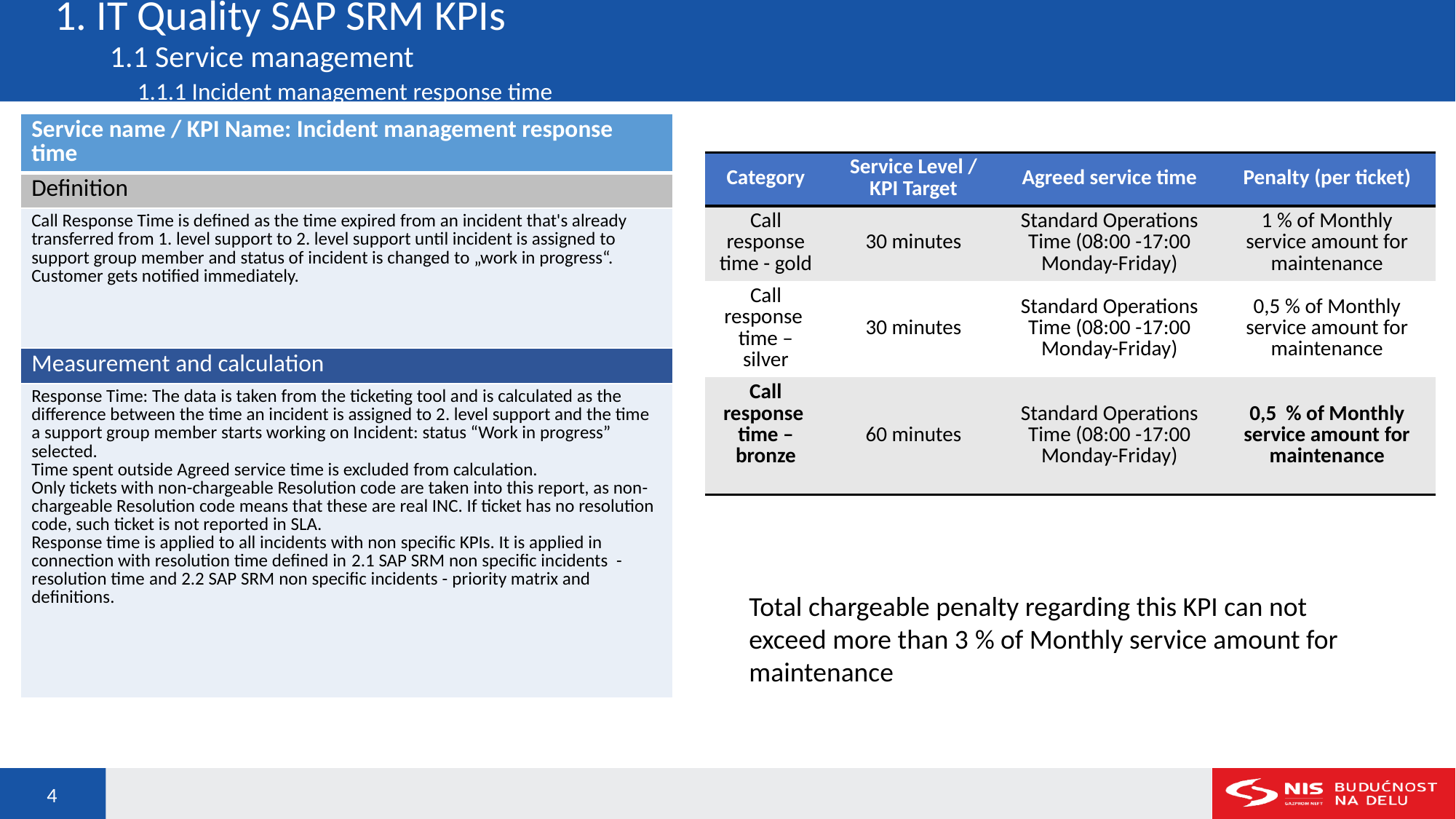

# 1. IT Quality SAP SRM KPIs 1.1 Service management 1.1.1 Incident management response time
| Service name / KPI Name: Incident management response time |
| --- |
| Definition |
| Call Response Time is defined as the time expired from an incident that's already transferred from 1. level support to 2. level support until incident is assigned to support group member and status of incident is changed to „work in progress“. Customer gets notified immediately. |
| Measurement and calculation |
| Response Time: The data is taken from the ticketing tool and is calculated as the difference between the time an incident is assigned to 2. level support and the time a support group member starts working on Incident: status “Work in progress” selected. Time spent outside Agreed service time is excluded from calculation. Only tickets with non-chargeable Resolution code are taken into this report, as non-chargeable Resolution code means that these are real INC. If ticket has no resolution code, such ticket is not reported in SLA. Response time is applied to all incidents with non specific KPIs. It is applied in connection with resolution time defined in 2.1 SAP SRM non specific incidents - resolution time and 2.2 SAP SRM non specific incidents - priority matrix and definitions. |
| Category | Service Level / KPI Target | Agreed service time | Penalty (per ticket) |
| --- | --- | --- | --- |
| Call response time - gold | 30 minutes | Standard Operations Time (08:00 -17:00 Monday-Friday) | 1 % of Monthly service amount for maintenance |
| Call response time – silver | 30 minutes | Standard Operations Time (08:00 -17:00 Monday-Friday) | 0,5 % of Monthly service amount for maintenance |
| Call response time – bronze | 60 minutes | Standard Operations Time (08:00 -17:00 Monday-Friday) | 0,5 % of Monthly service amount for maintenance |
Total chargeable penalty regarding this KPI can not exceed more than 3 % of Monthly service amount for maintenance
4